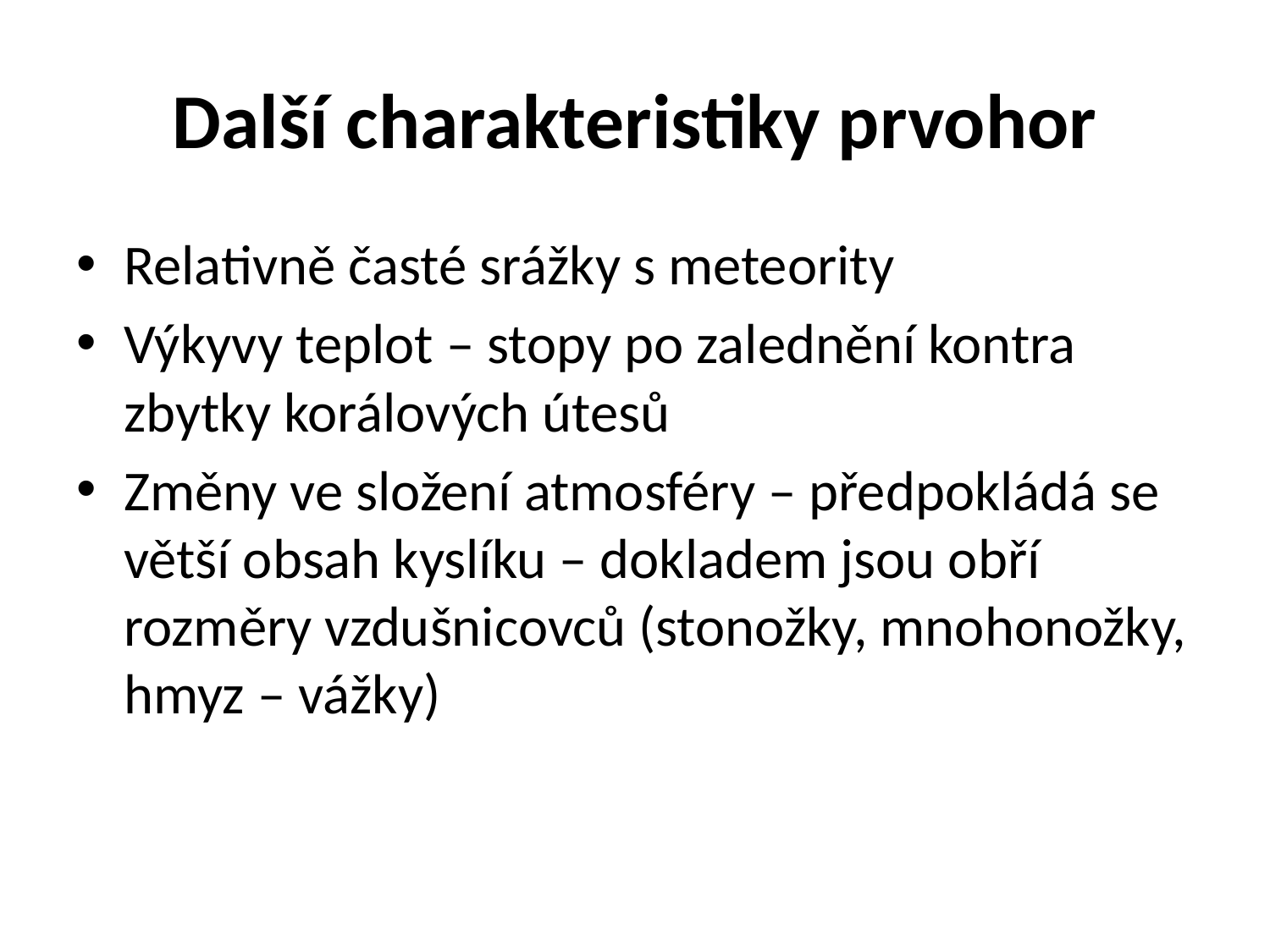

# Další charakteristiky prvohor
Relativně časté srážky s meteority
Výkyvy teplot – stopy po zalednění kontra zbytky korálových útesů
Změny ve složení atmosféry – předpokládá se větší obsah kyslíku – dokladem jsou obří rozměry vzdušnicovců (stonožky, mnohonožky, hmyz – vážky)